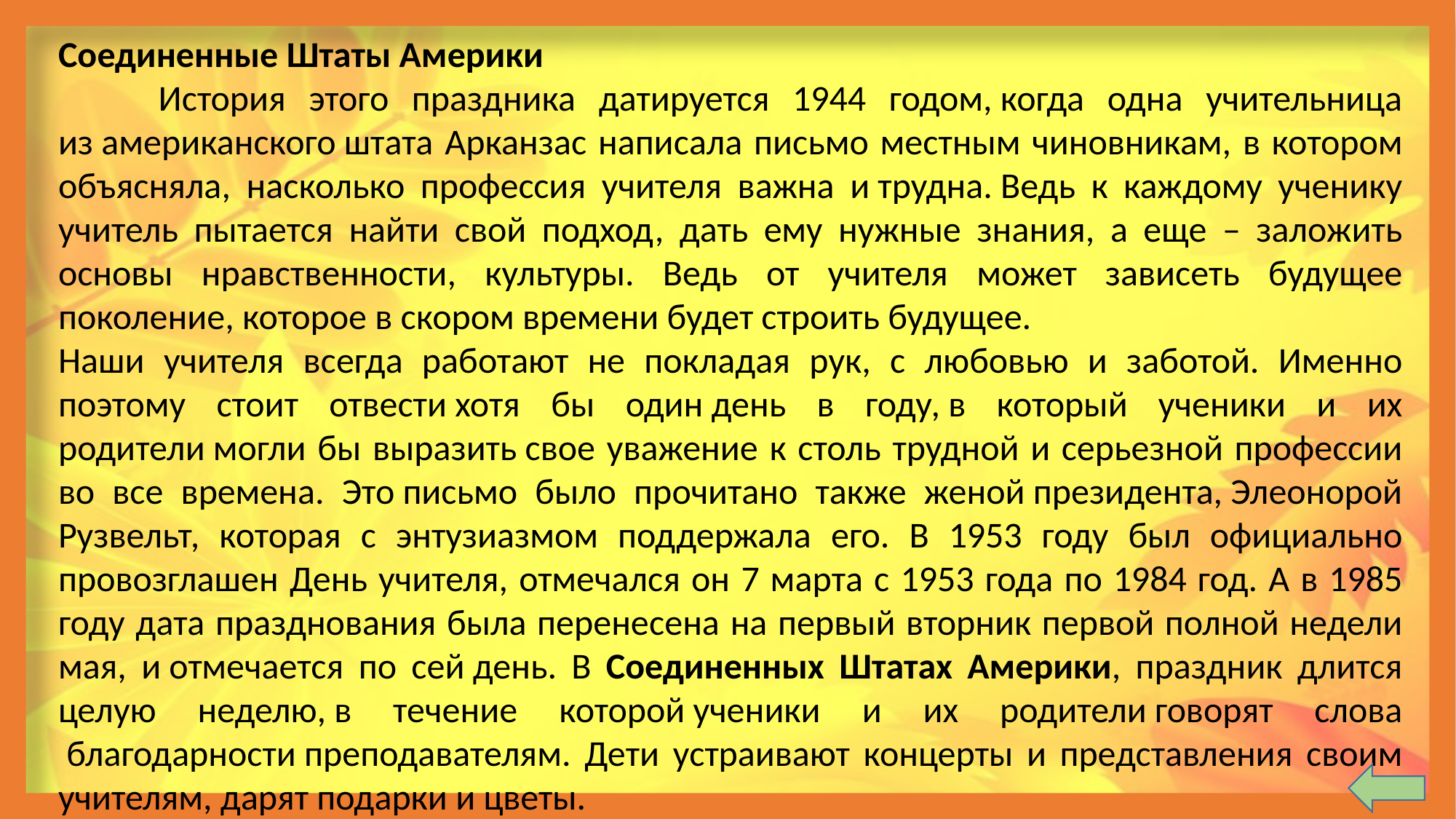

Соединенные Штаты Америки
     История этого праздника датируется 1944 годом, когда одна учительница из американского штата Арканзас написала письмо местным чиновникам, в котором объясняла, насколько профессия учителя важна и трудна. Ведь к каждому ученику учитель пытается найти свой подход, дать ему нужные знания, а еще – заложить основы нравственности, культуры. Ведь от учителя может зависеть будущее поколение, которое в скором времени будет строить будущее.
Наши учителя всегда работают не покладая рук, с любовью и заботой. Именно поэтому стоит отвести хотя бы один день в году, в который ученики и их родители могли бы выразить свое уважение к столь трудной и серьезной профессии во все времена. Это письмо было прочитано также женой президента, Элеонорой Рузвельт, которая с энтузиазмом поддержала его. В 1953 году был официально провозглашен День учителя, отмечался он 7 марта с 1953 года по 1984 год. А в 1985 году дата празднования была перенесена на первый вторник первой полной недели мая, и отмечается по сей день. В Соединенных Штатах Америки, праздник длится целую неделю, в течение которой ученики и их родители говорят слова  благодарности преподавателям. Дети устраивают концерты и представления своим учителям, дарят подарки и цветы.